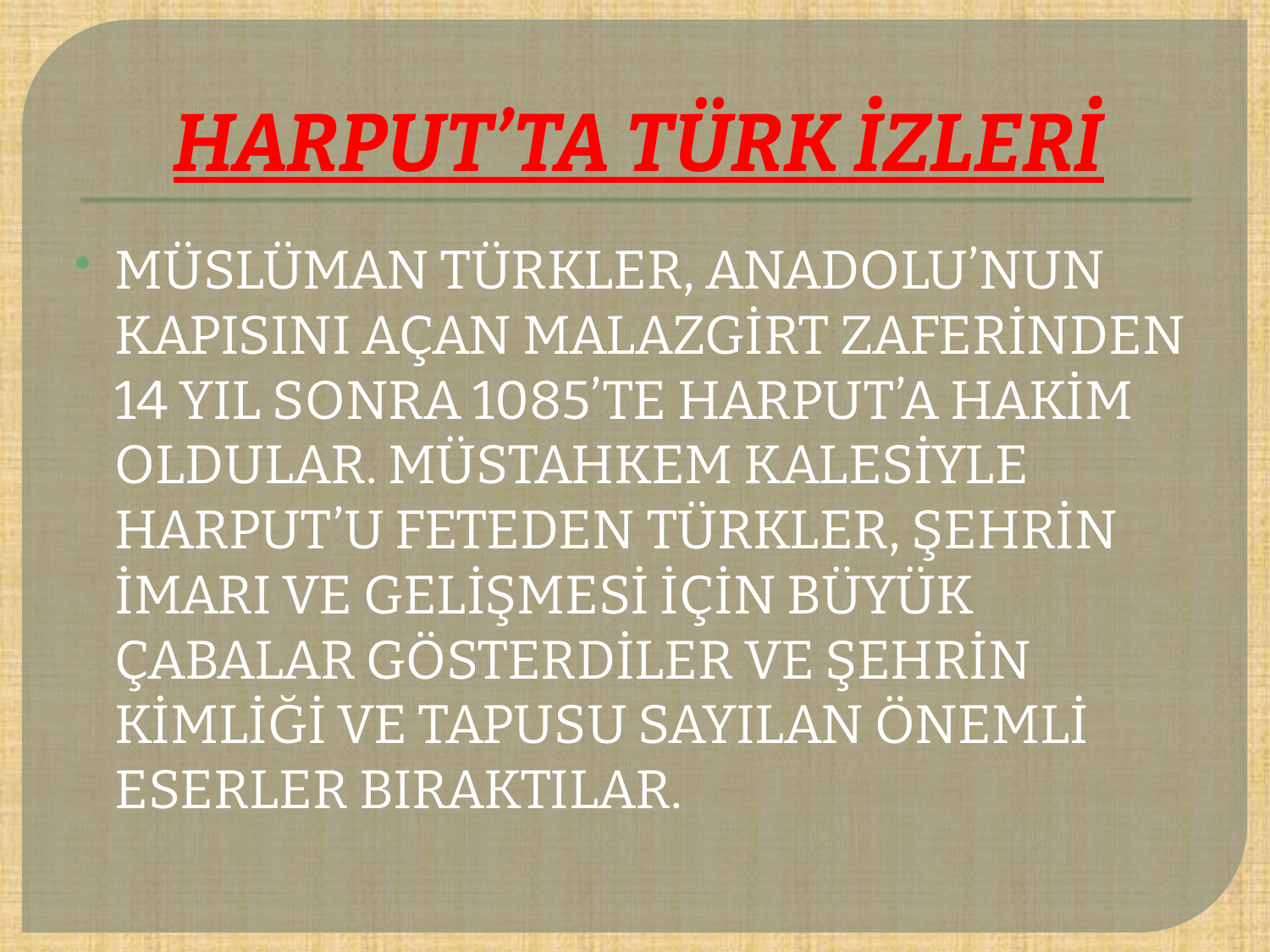

# HARPUT’TA TÜRK İZLERİ
MÜSLÜMAN TÜRKLER, ANADOLU’NUN KAPISINI AÇAN MALAZGİRT ZAFERİNDEN 14 YIL SONRA 1085’TE HARPUT’A HAKİM OLDULAR. MÜSTAHKEM KALESİYLE HARPUT’U FETEDEN TÜRKLER, ŞEHRİN İMARI VE GELİŞMESİ İÇİN BÜYÜK ÇABALAR GÖSTERDİLER VE ŞEHRİN KİMLİĞİ VE TAPUSU SAYILAN ÖNEMLİ ESERLER BIRAKTILAR.